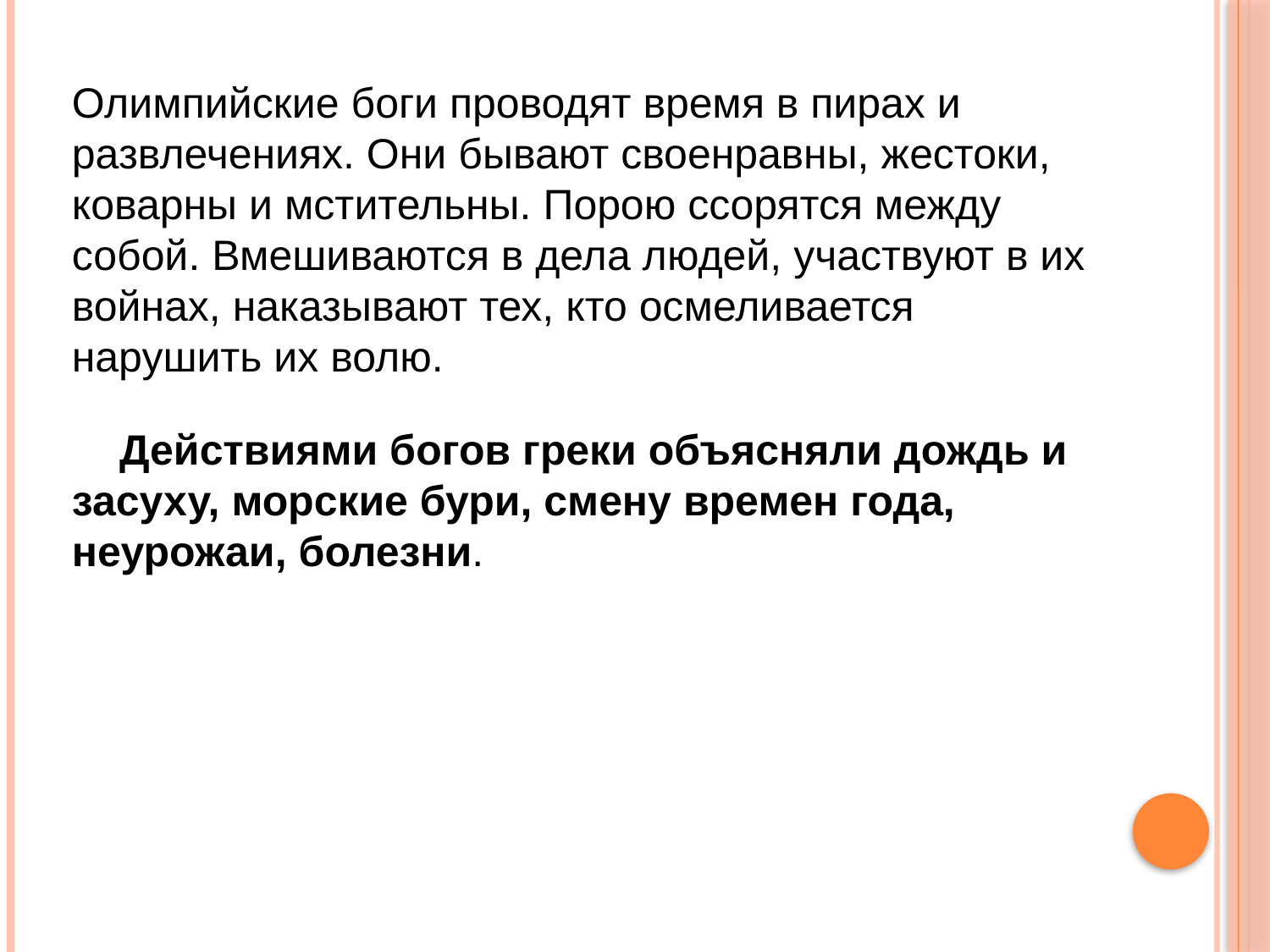

Олимпийские боги проводят время в пирах и развлечениях. Они бывают своенравны, жестоки, коварны и мстительны. Порою ссорятся между собой. Вмешиваются в дела людей, участвуют в их войнах, наказывают тех, кто осмеливается нарушить их волю.
    Действиями богов греки объясняли дождь и засуху, морские бури, смену времен года, неурожаи, болезни.